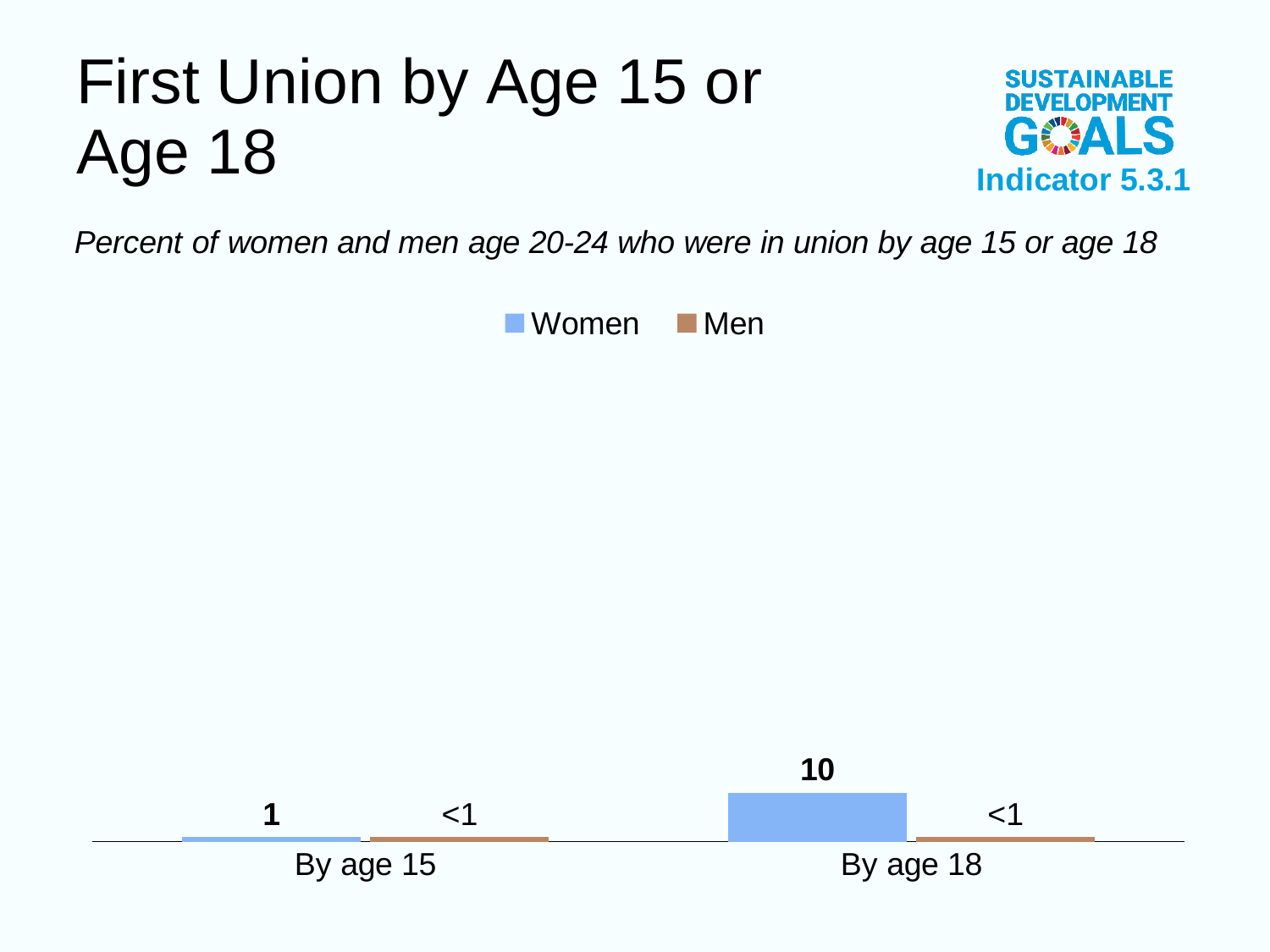

### Chart

| Category | Women | Men |
|---|---|---|
| By age 15 | 1.0 | 1.0 |
| By age 18 | 10.0 | 1.0 |